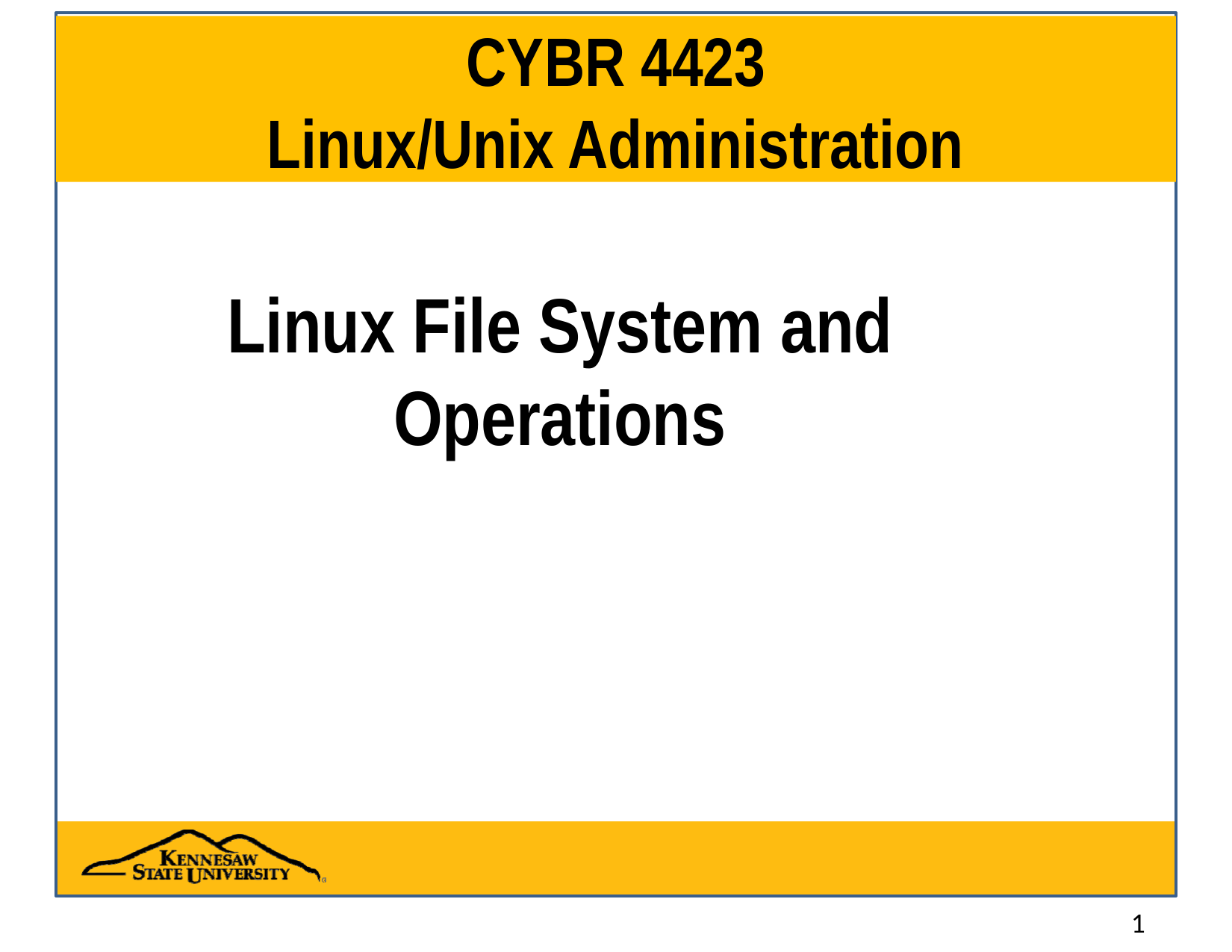

# CYBR 4423 Linux/Unix Administration
Linux File System and Operations